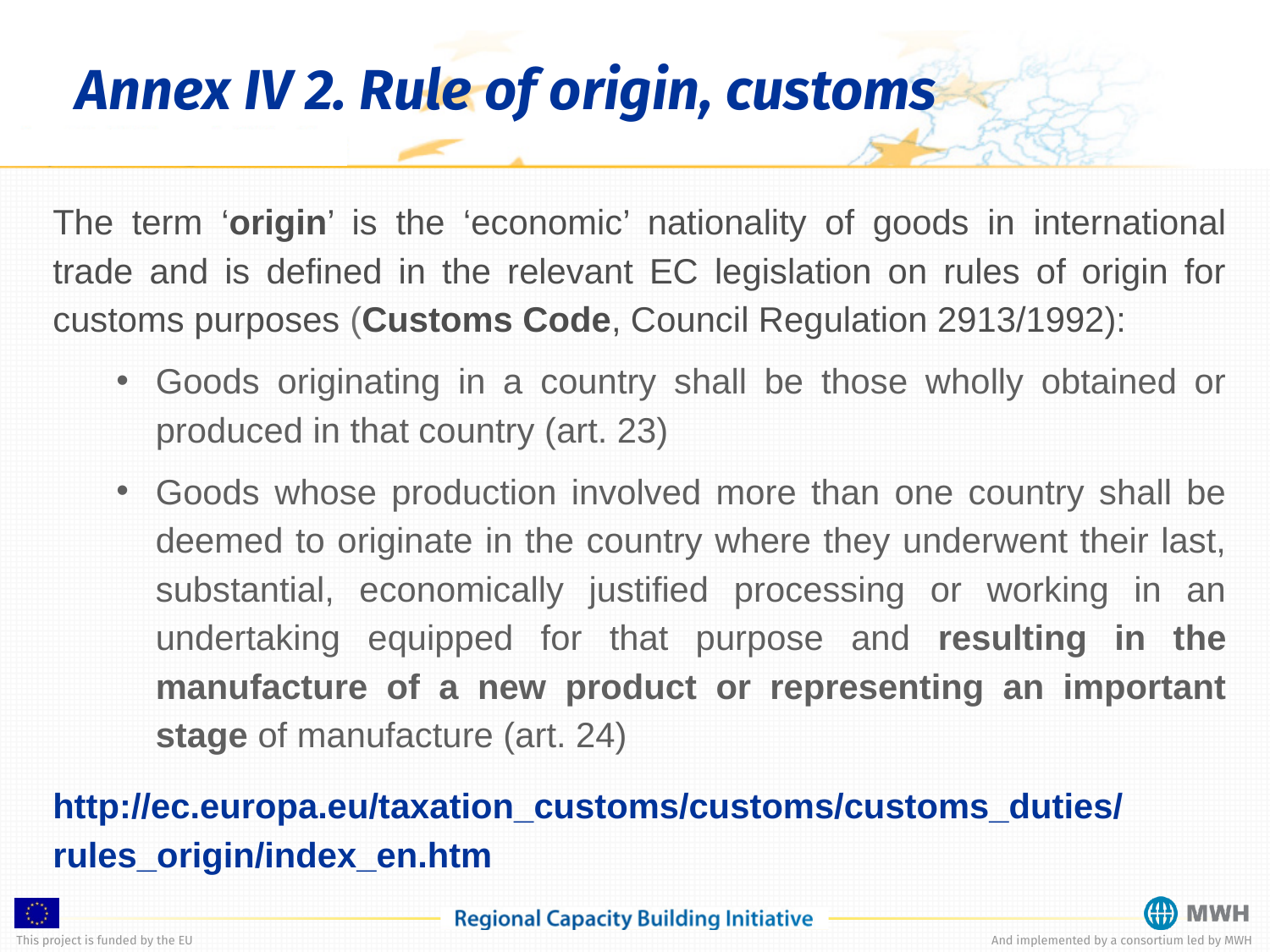

Annex IV 2. Rule of origin, customs
The term ‘origin’ is the ‘economic’ nationality of goods in international trade and is defined in the relevant EC legislation on rules of origin for customs purposes (Customs Code, Council Regulation 2913/1992):
Goods originating in a country shall be those wholly obtained or produced in that country (art. 23)
Goods whose production involved more than one country shall be deemed to originate in the country where they underwent their last, substantial, economically justified processing or working in an undertaking equipped for that purpose and resulting in the manufacture of a new product or representing an important stage of manufacture (art. 24)
http://ec.europa.eu/taxation_customs/customs/customs_duties/rules_origin/index_en.htm